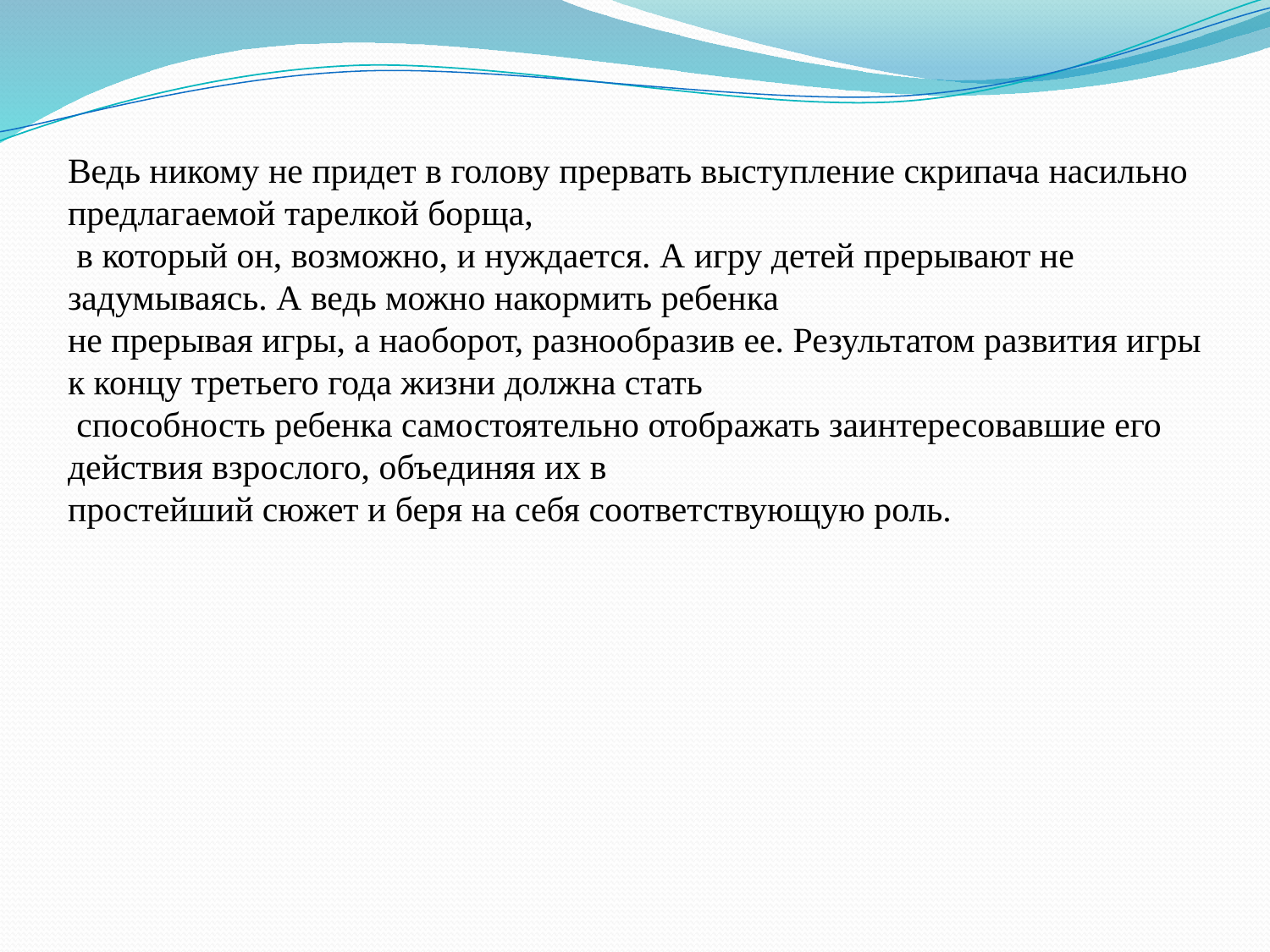

Ведь никому не придет в голову прервать выступление скрипача насильно предлагаемой тарелкой борща,
 в который он, возможно, и нуждается. А игру детей прерывают не задумываясь. А ведь можно накормить ребенка
не прерывая игры, а наоборот, разнообразив ее. Результатом развития игры к концу третьего года жизни должна стать
 способность ребенка самостоятельно отображать заинтересовавшие его действия взрослого, объединяя их в
простейший сюжет и беря на себя соответствующую роль.